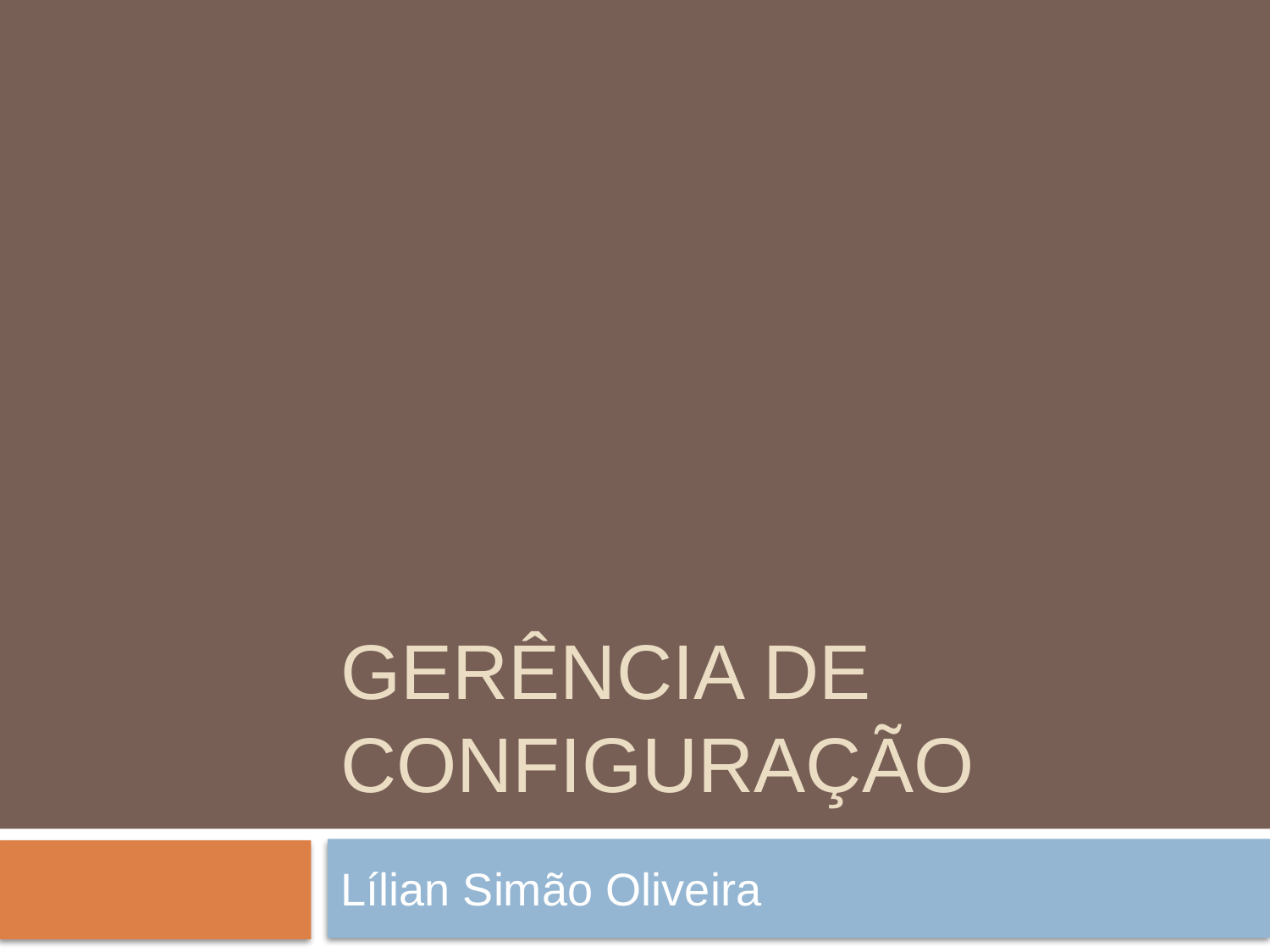

# Gerência de Configuração
Lílian Simão Oliveira